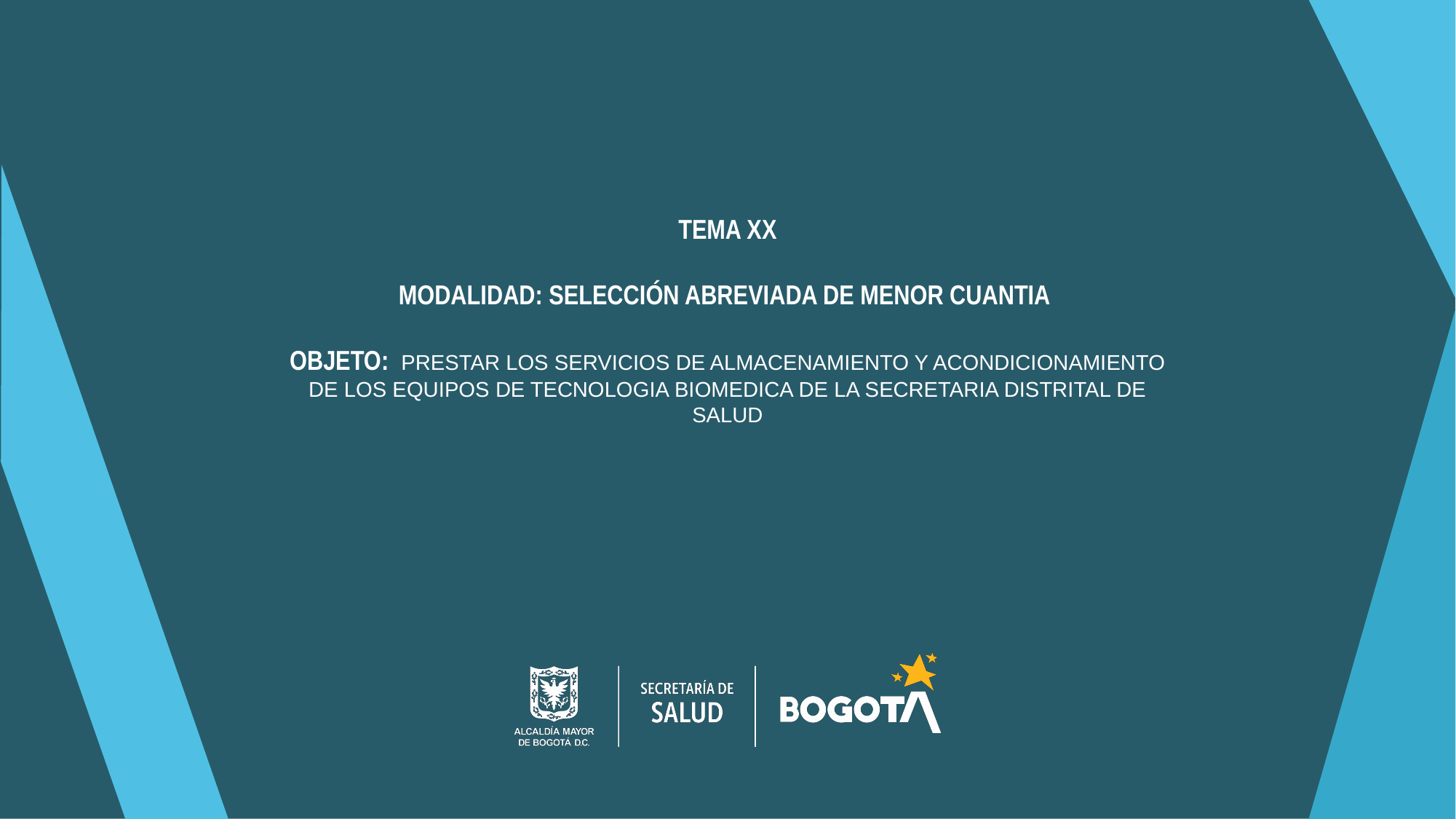

TEMA XX

MODALIDAD: SELECCIÓN ABREVIADA DE MENOR CUANTIA

OBJETO:  PRESTAR LOS SERVICIOS DE ALMACENAMIENTO Y ACONDICIONAMIENTO DE LOS EQUIPOS DE TECNOLOGIA BIOMEDICA DE LA SECRETARIA DISTRITAL DE SALUD